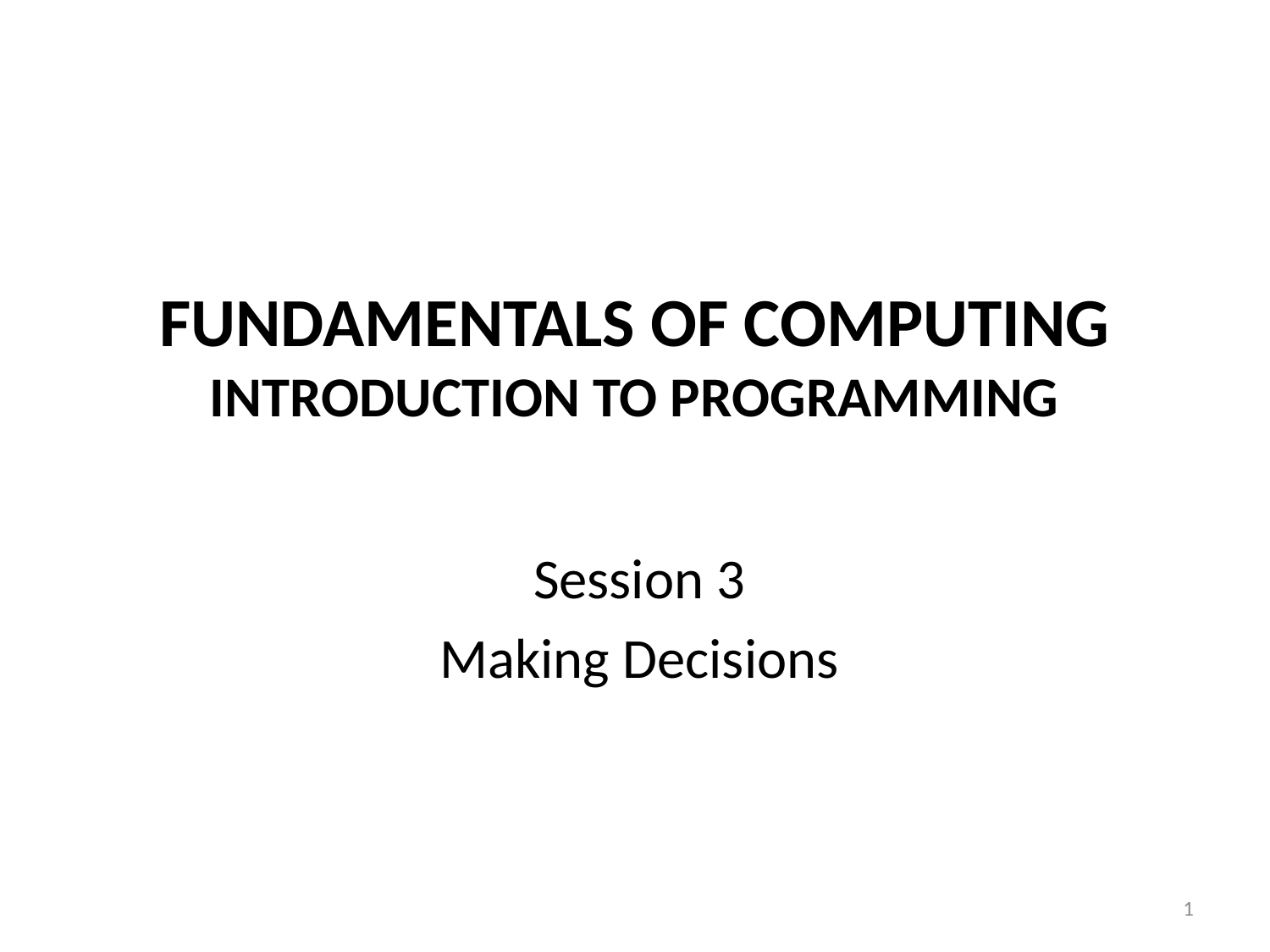

# FUNDAMENTALS OF COMPUTING INTRODUCTION TO PROGRAMMING

Session 3
Making Decisions

1